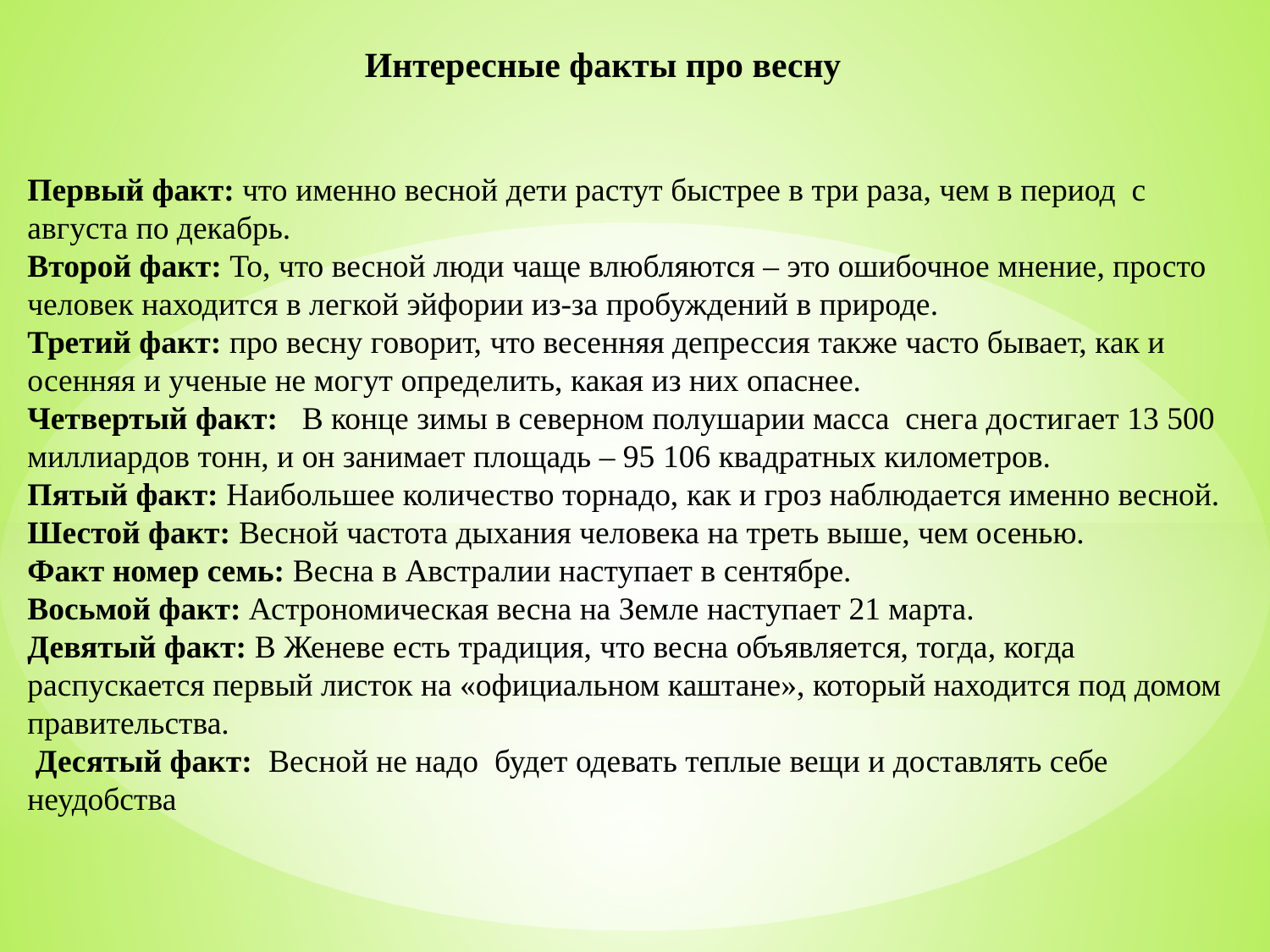

Интересные факты про весну

Первый факт: что именно весной дети растут быстрее в три раза, чем в период  с августа по декабрь.
Второй факт: То, что весной люди чаще влюбляются – это ошибочное мнение, просто человек находится в легкой эйфории из-за пробуждений в природе.
Третий факт: про весну говорит, что весенняя депрессия также часто бывает, как и осенняя и ученые не могут определить, какая из них опаснее.
Четвертый факт:   В конце зимы в северном полушарии масса  снега достигает 13 500 миллиардов тонн, и он занимает площадь – 95 106 квадратных километров.
Пятый факт: Наибольшее количество торнадо, как и гроз наблюдается именно весной.
Шестой факт: Весной частота дыхания человека на треть выше, чем осенью.
Факт номер семь: Весна в Австралии наступает в сентябре.
Восьмой факт: Астрономическая весна на Земле наступает 21 марта.
Девятый факт: В Женеве есть традиция, что весна объявляется, тогда, когда распускается первый листок на «официальном каштане», который находится под домом правительства.
 Десятый факт:  Весной не надо  будет одевать теплые вещи и доставлять себе неудобства